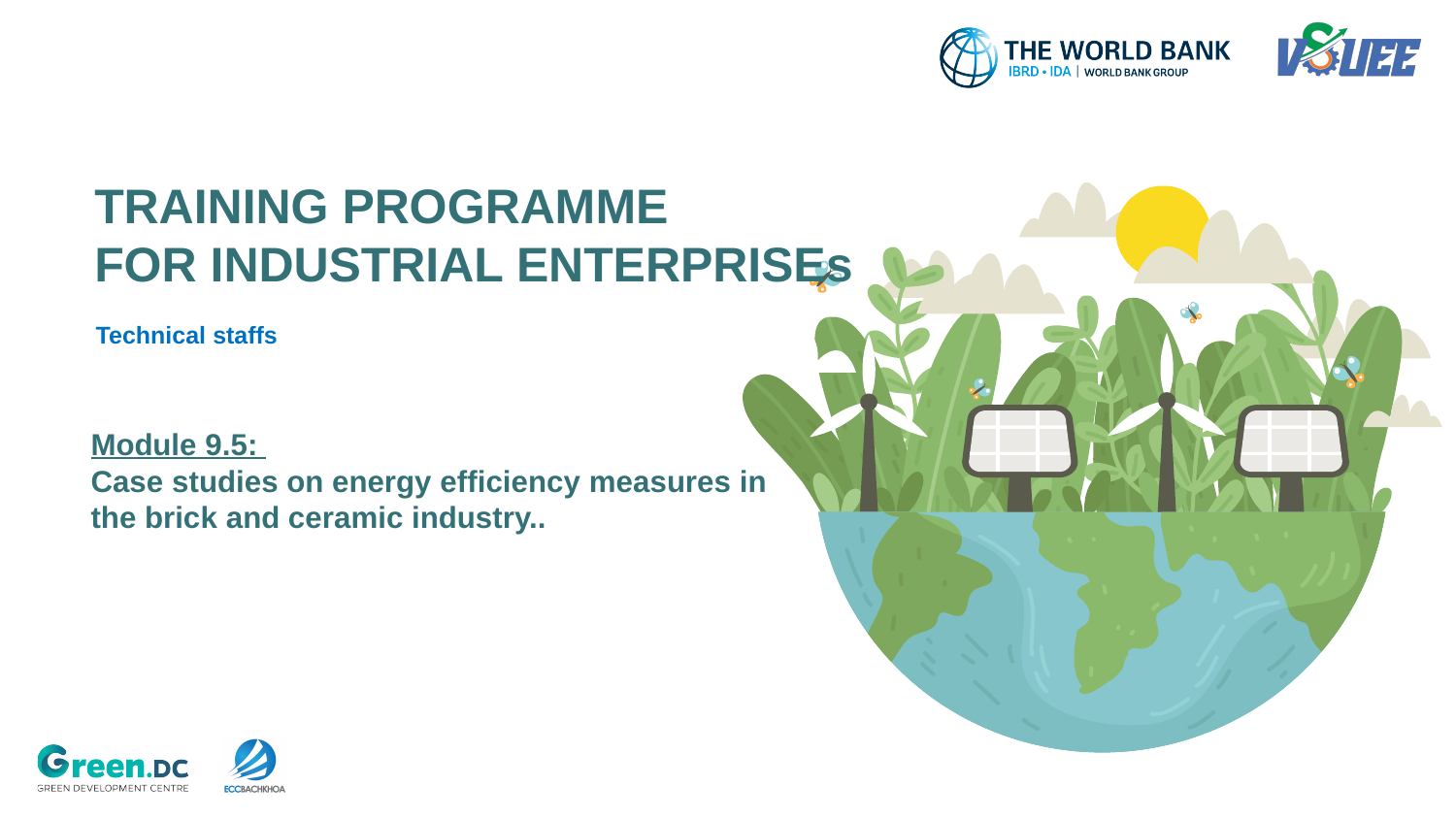

TRAINING PROGRAMME
FOR INDUSTRIAL ENTERPRISEs

Technical staffs
Module 9.5:
Case studies on energy efficiency measures in the brick and ceramic industry..